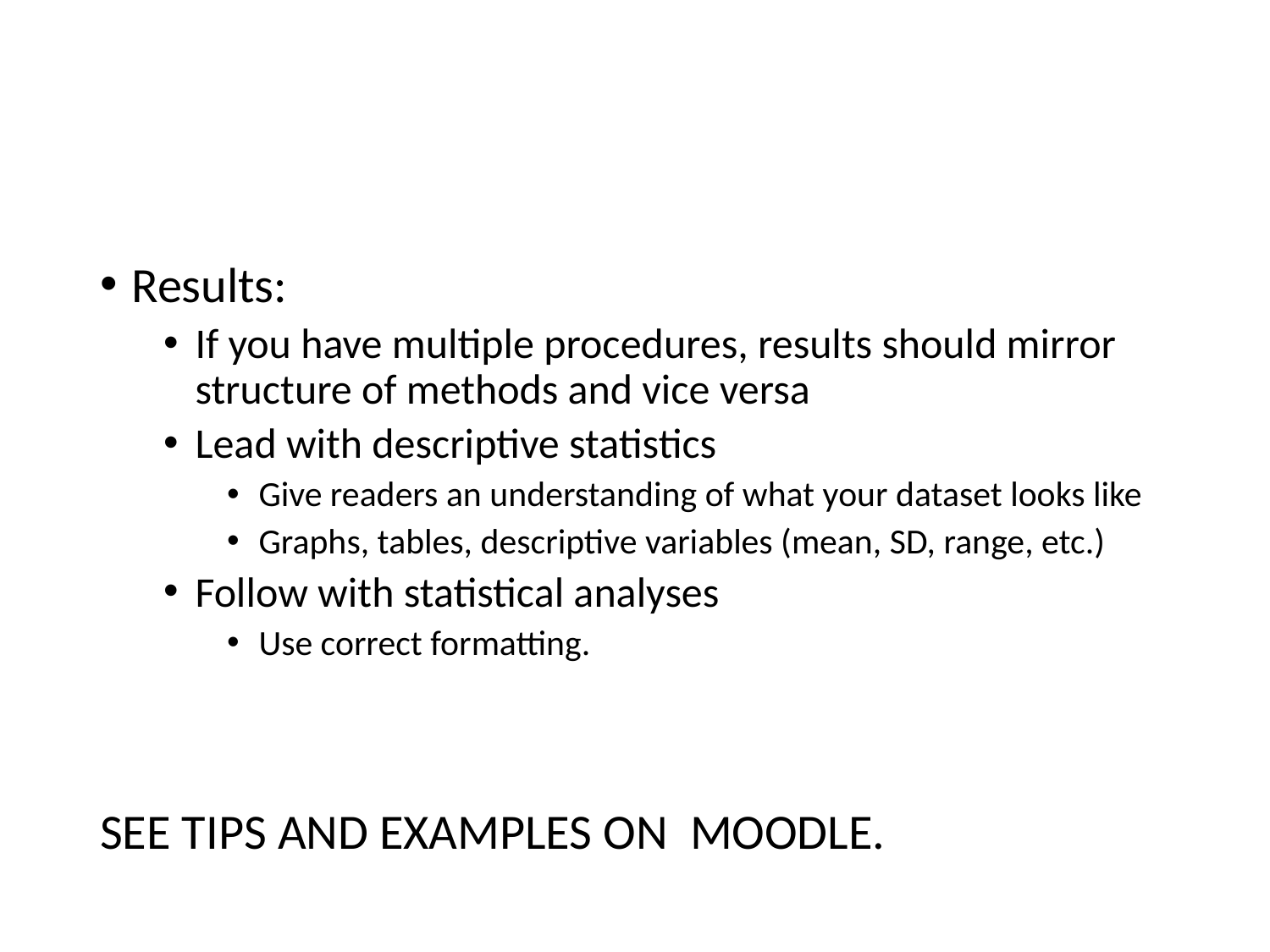

#
Results:
If you have multiple procedures, results should mirror structure of methods and vice versa
Lead with descriptive statistics
Give readers an understanding of what your dataset looks like
Graphs, tables, descriptive variables (mean, SD, range, etc.)
Follow with statistical analyses
Use correct formatting.

SEE TIPS AND EXAMPLES ON  MOODLE.